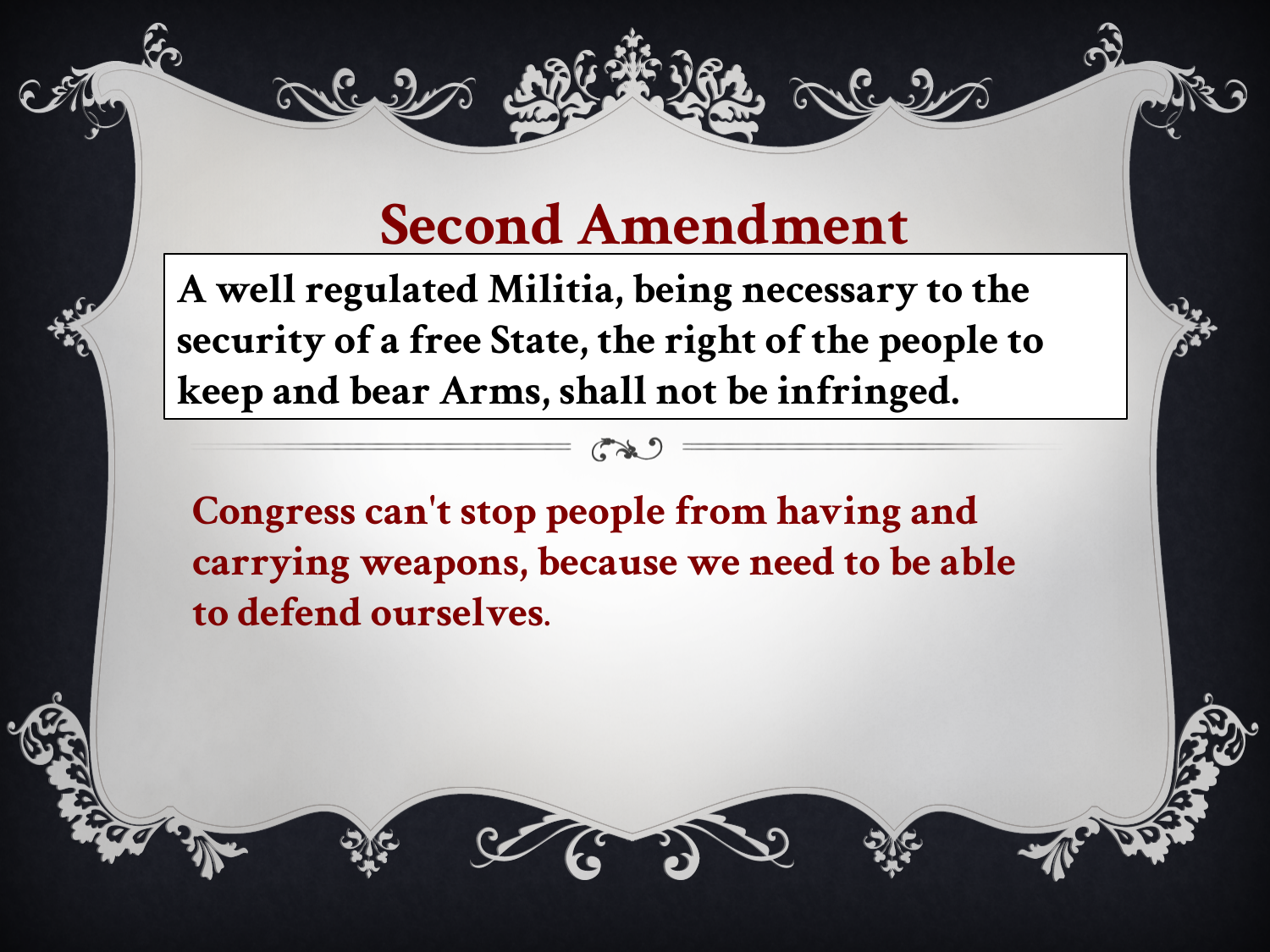

Second Amendment
A well regulated Militia, being necessary to the security of a free State, the right of the people to keep and bear Arms, shall not be infringed.
Congress can't stop people from having and carrying weapons, because we need to be able to defend ourselves.